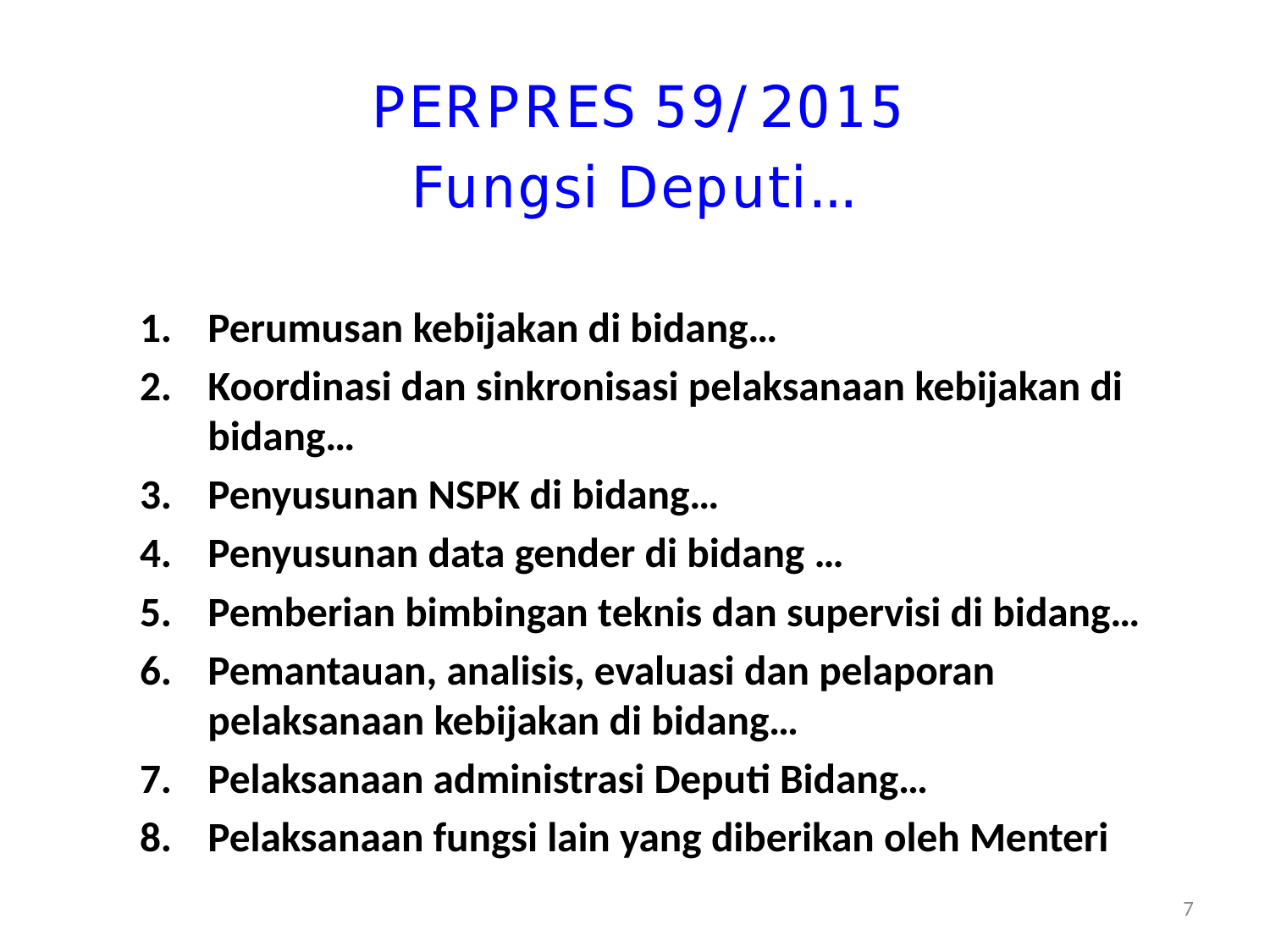

PERPRES 59/2015
Fungsi Deputi…

Perumusan kebijakan di bidang…
Koordinasi dan sinkronisasi pelaksanaan kebijakan di bidang…
Penyusunan NSPK di bidang…
Penyusunan data gender di bidang …
Pemberian bimbingan teknis dan supervisi di bidang…
Pemantauan, analisis, evaluasi dan pelaporan pelaksanaan kebijakan di bidang…
Pelaksanaan administrasi Deputi Bidang…
Pelaksanaan fungsi lain yang diberikan oleh Menteri
7